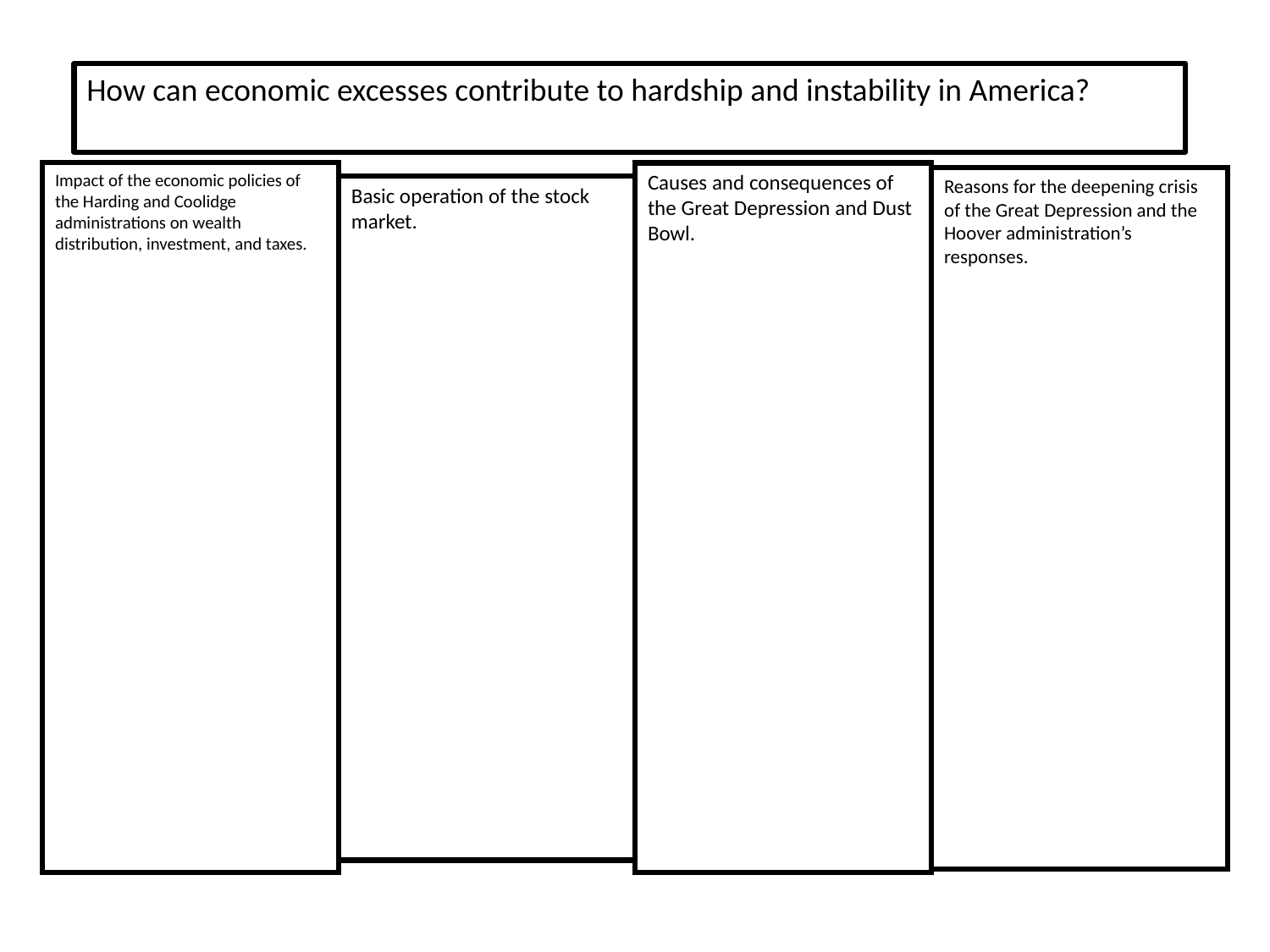

How can economic excesses contribute to hardship and instability in America?

Impact of the economic policies of the Harding and Coolidge administrations on wealth distribution, investment, and taxes.

Basic operation of the stock market.

Causes and consequences of the Great Depression and Dust Bowl.

Reasons for the deepening crisis of the Great Depression and the Hoover administration’s responses.